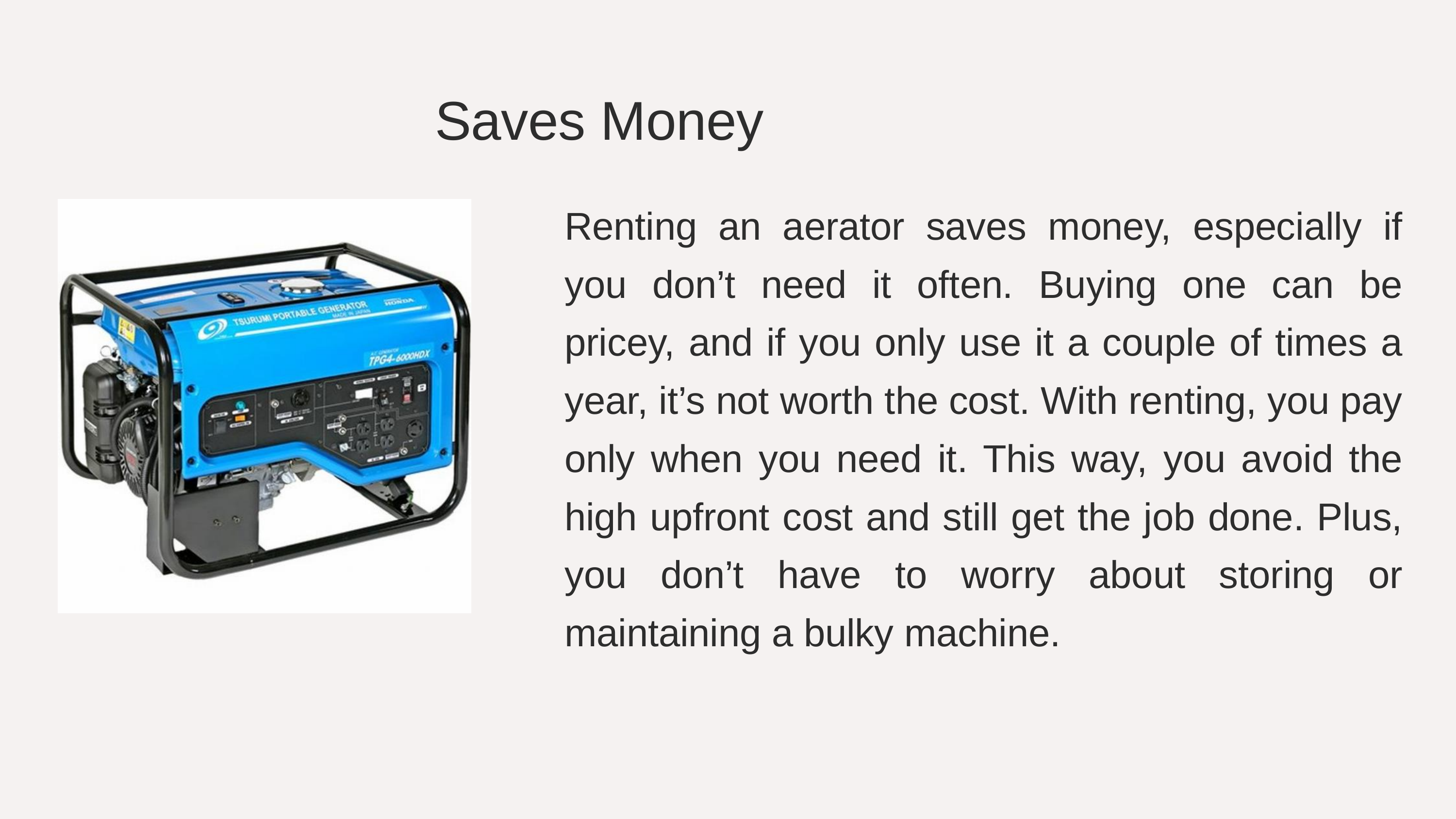

Saves Money

Renting an aerator saves money, especially if you don’t need it often. Buying one can be pricey, and if you only use it a couple of times a year, it’s not worth the cost. With renting, you pay only when you need it. This way, you avoid the high upfront cost and still get the job done. Plus, you don’t have to worry about storing or maintaining a bulky machine.